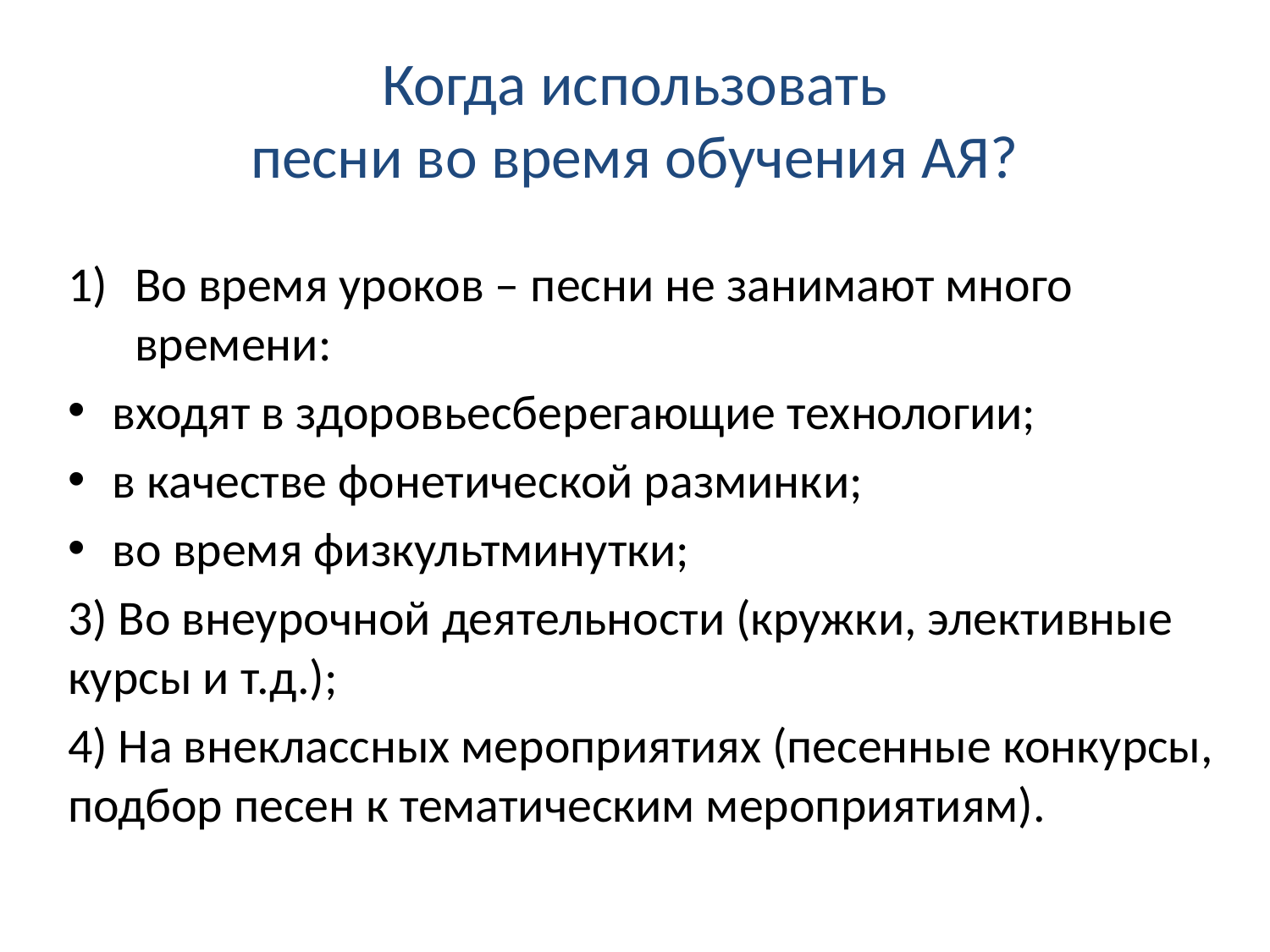

# Когда использовать песни во время обучения АЯ?
Во время уроков – песни не занимают много времени:
входят в здоровьесберегающие технологии;
в качестве фонетической разминки;
во время физкультминутки;
3) Во внеурочной деятельности (кружки, элективные курсы и т.д.);
4) На внеклассных мероприятиях (песенные конкурсы, подбор песен к тематическим мероприятиям).